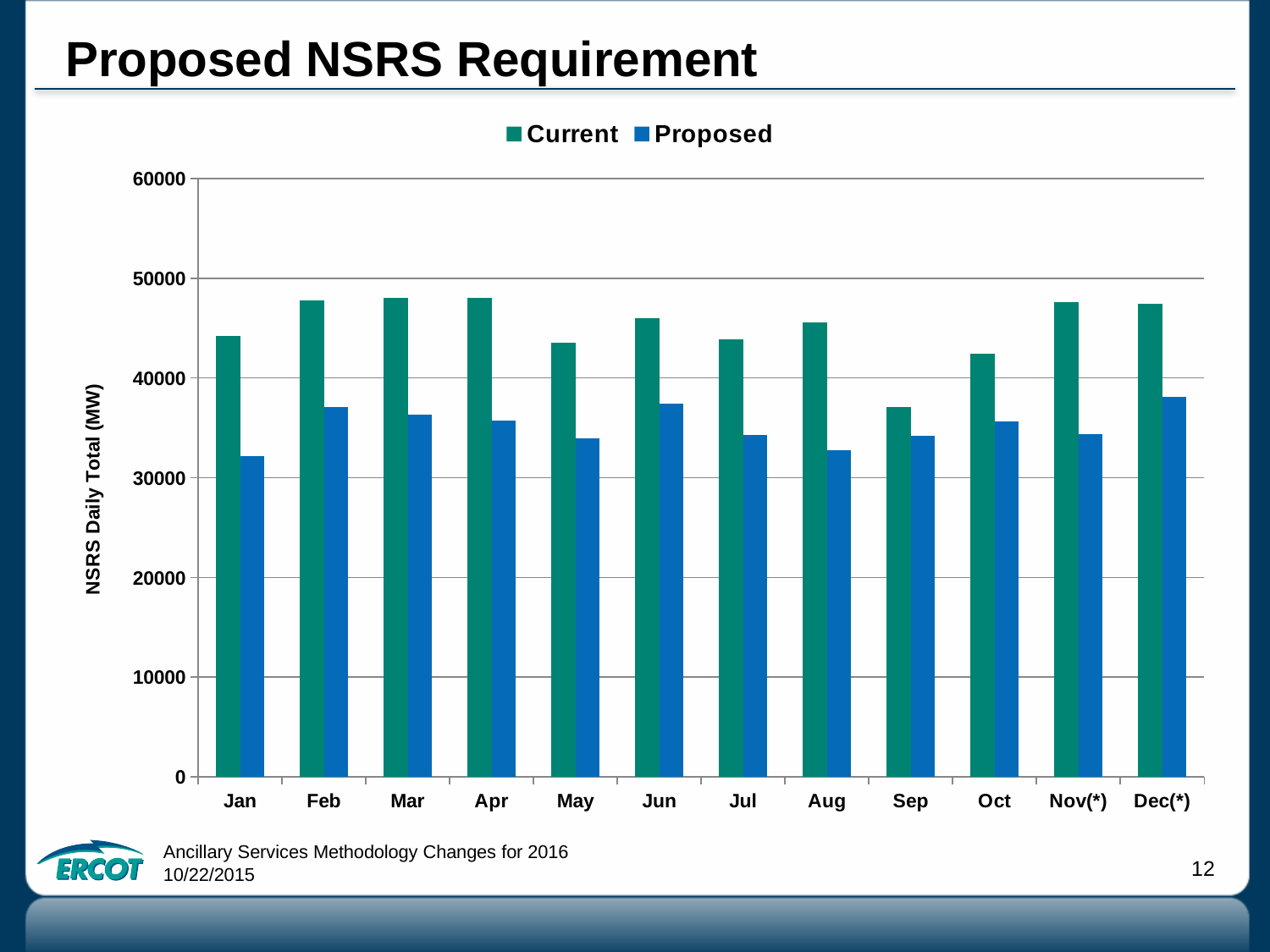

# Proposed NSRS Requirement

### Chart

| Category | Current | Proposed |
|---|---|---|
| Jan | 44224.0 | 32124.91330007246 |
| Feb | 47780.0 | 37125.65686599757 |
| Mar | 48000.0 | 36288.19238309425 |
| Apr | 48000.0 | 35693.78550424069 |
| May | 43496.0 | 33950.10327539739 |
| Jun | 46004.0 | 37406.093398901656 |
| Jul | 43880.0 | 34259.23824544972 |
| Aug | 45528.0 | 32771.4027661713 |
| Sep | 37076.0 | 34225.70240701304 |
| Oct | 42424.0 | 35671.2853946233 |
| Nov(*) | 47608.0 | 34403.19743182835 |
| Dec(*) | 47420.0 | 38098.96123488061 |